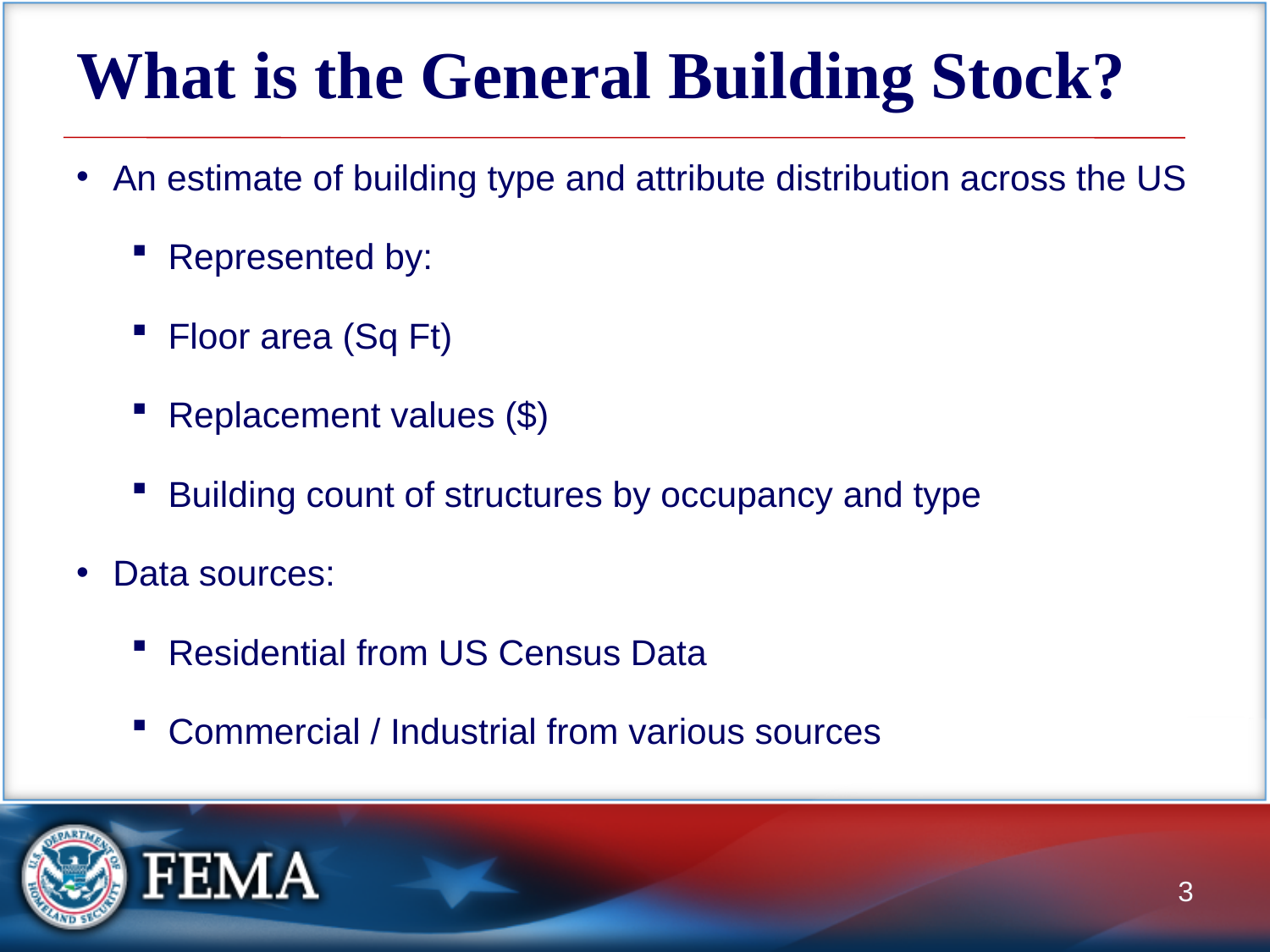

# What is the General Building Stock?
An estimate of building type and attribute distribution across the US
Represented by:
Floor area (Sq Ft)
Replacement values ($)
Building count of structures by occupancy and type
Data sources:
Residential from US Census Data
Commercial / Industrial from various sources
3